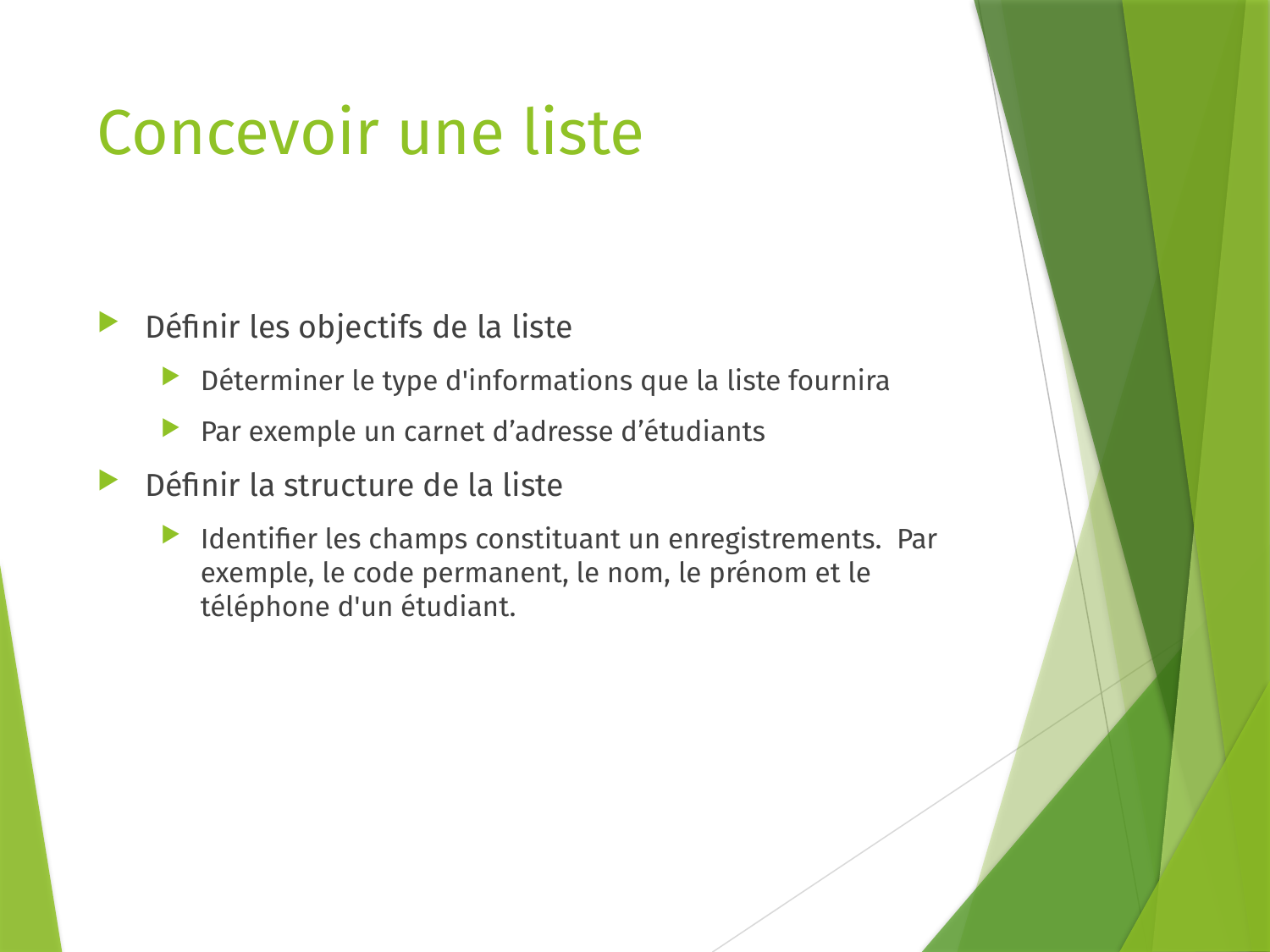

# Concevoir une liste
Définir les objectifs de la liste
Déterminer le type d'informations que la liste fournira
Par exemple un carnet d’adresse d’étudiants
Définir la structure de la liste
Identifier les champs constituant un enregistrements.  Par exemple, le code permanent, le nom, le prénom et le téléphone d'un étudiant.